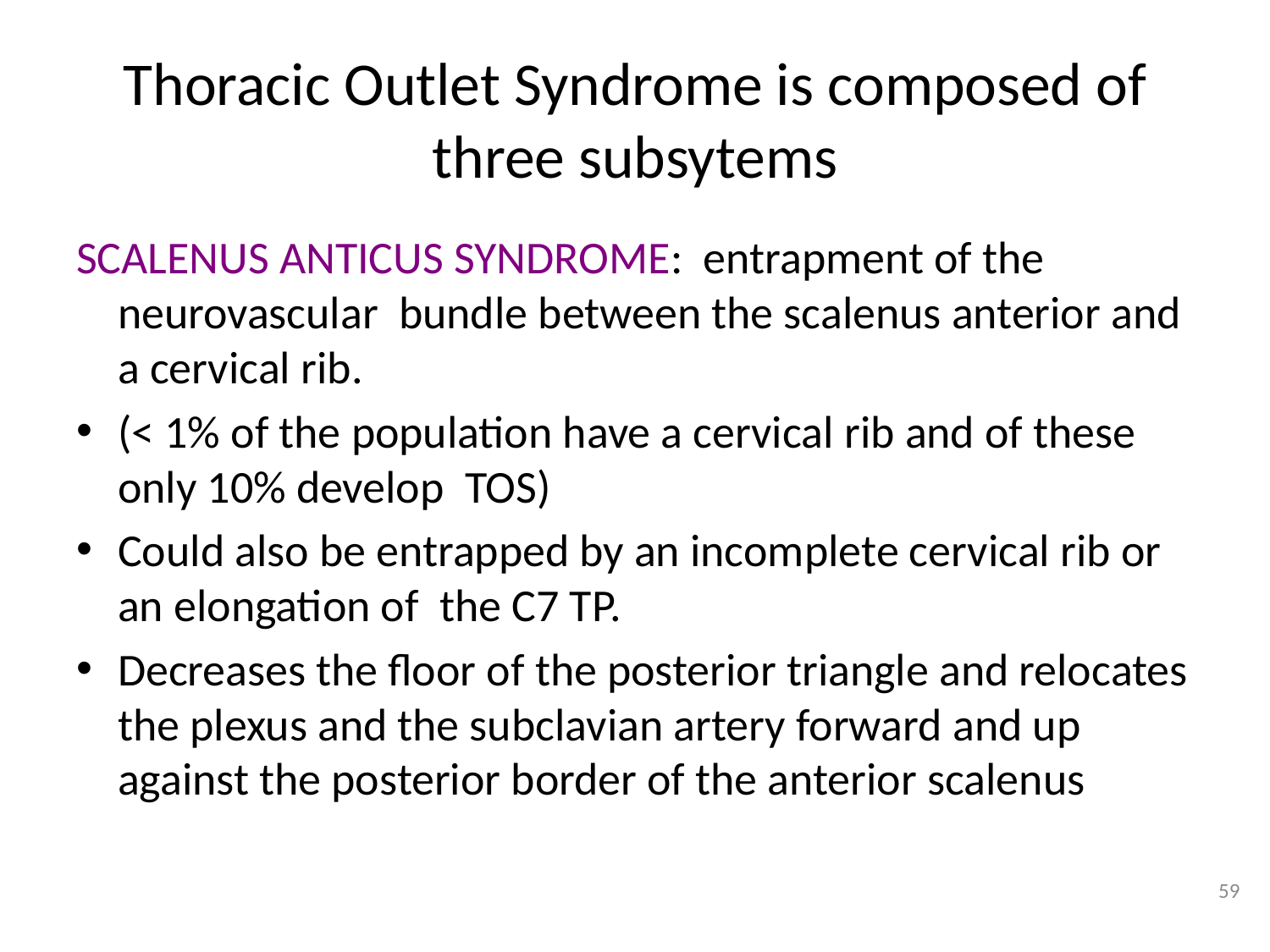

# Thoracic Outlet Syndrome is composed of three subsytems
SCALENUS ANTICUS SYNDROME:  entrapment of the neurovascular  bundle between the scalenus anterior and a cervical rib.
(< 1% of the population have a cervical rib and of these only 10% develop  TOS)
Could also be entrapped by an incomplete cervical rib or an elongation of  the C7 TP.
Decreases the floor of the posterior triangle and relocates the plexus and the subclavian artery forward and up against the posterior border of the anterior scalenus

59